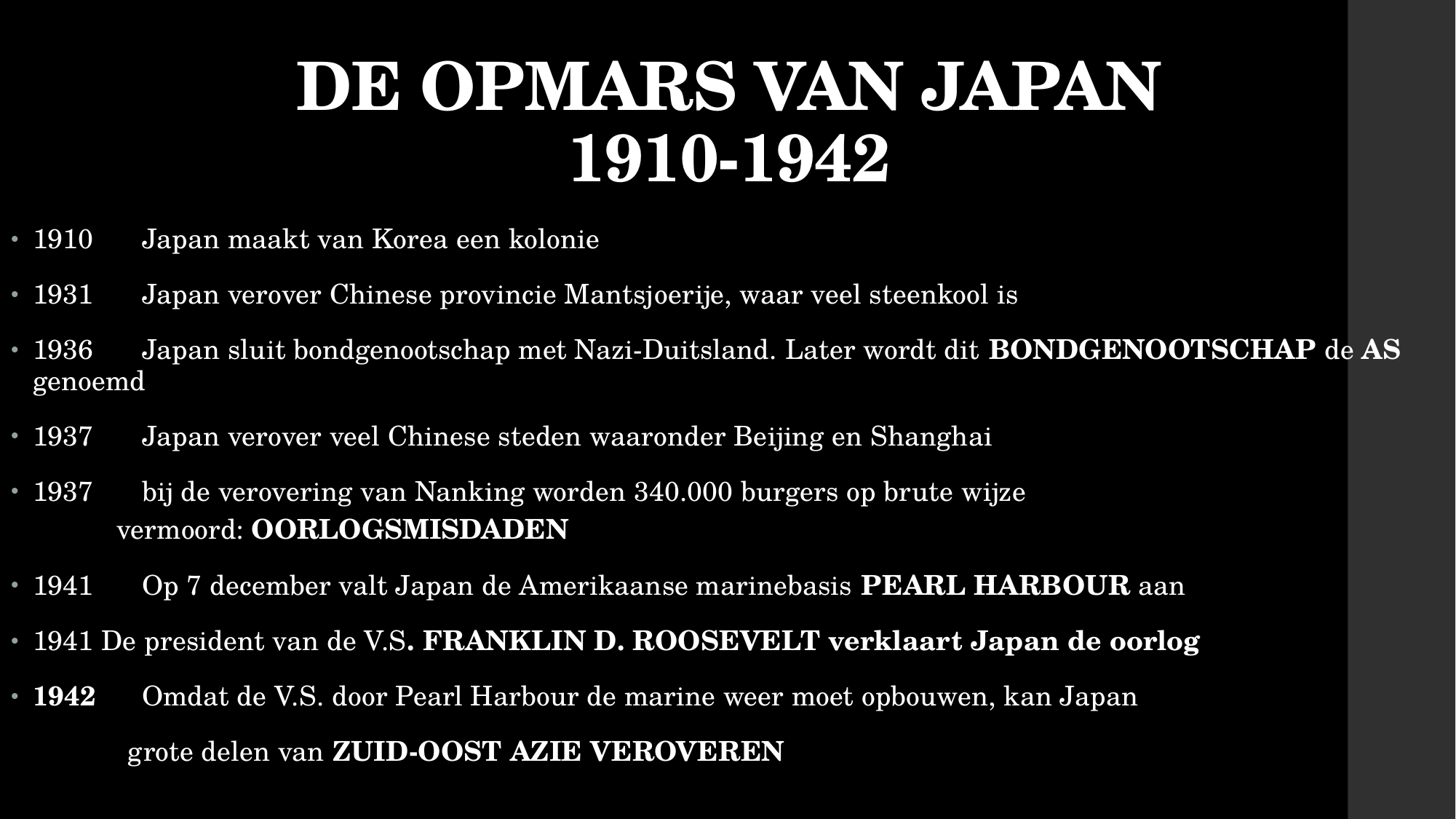

# DE OPMARS VAN JAPAN 1910-1942
1910	Japan maakt van Korea een kolonie
1931	Japan verover Chinese provincie Mantsjoerije, waar veel steenkool is
1936	Japan sluit bondgenootschap met Nazi-Duitsland. Later wordt dit BONDGENOOTSCHAP de AS genoemd
1937 	Japan verover veel Chinese steden waaronder Beijing en Shanghai
1937	bij de verovering van Nanking worden 340.000 burgers op brute wijze
 vermoord: OORLOGSMISDADEN
1941	Op 7 december valt Japan de Amerikaanse marinebasis PEARL HARBOUR aan
1941 De president van de V.S. FRANKLIN D. ROOSEVELT verklaart Japan de oorlog
1942	Omdat de V.S. door Pearl Harbour de marine weer moet opbouwen, kan Japan
	 grote delen van ZUID-OOST AZIE VEROVEREN